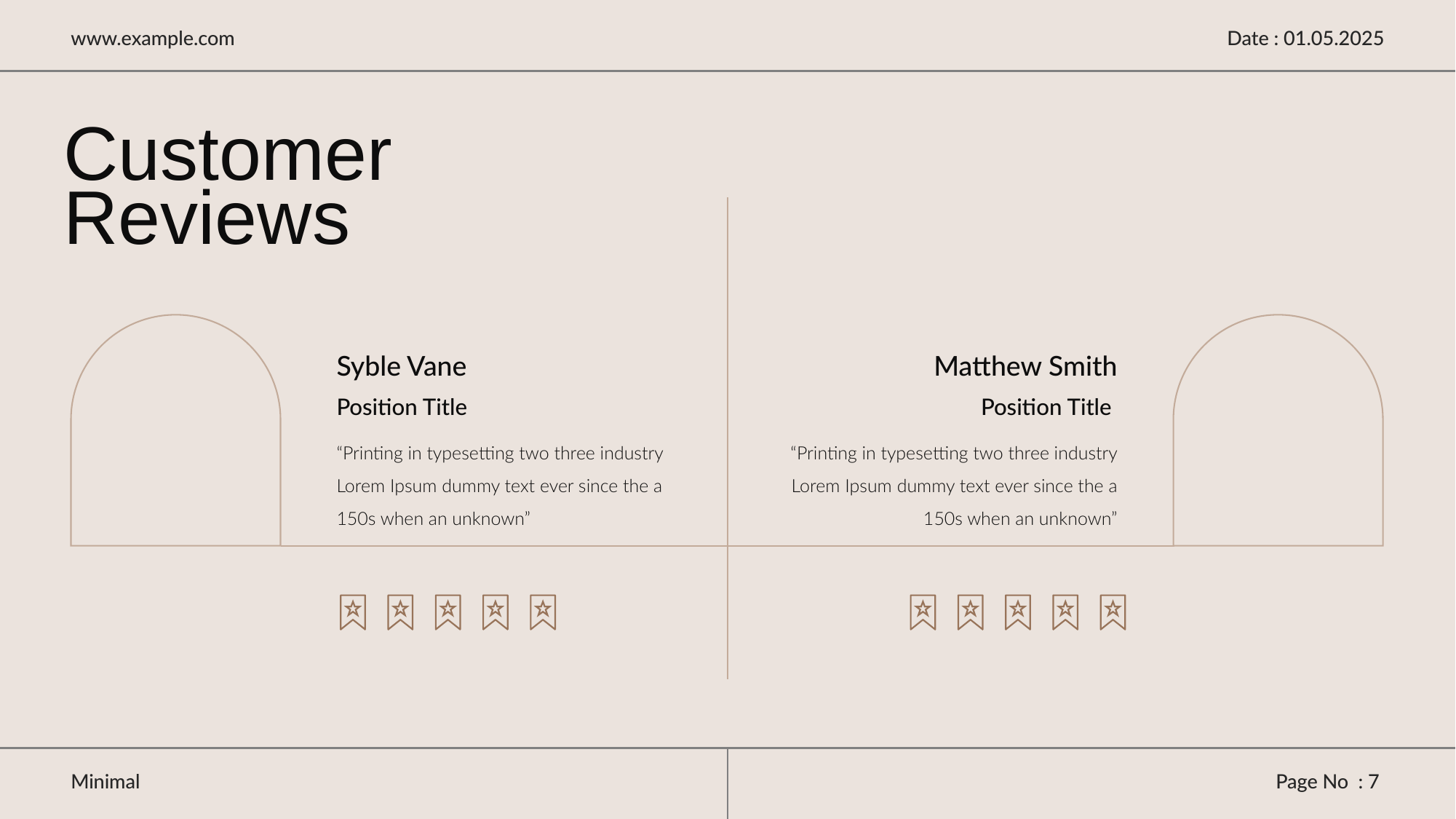

Customer Reviews

Syble Vane
Matthew Smith
Position Title
Position Title
“Printing in typesetting two three industry Lorem Ipsum dummy text ever since the a 150s when an unknown”
“Printing in typesetting two three industry Lorem Ipsum dummy text ever since the a 150s when an unknown”